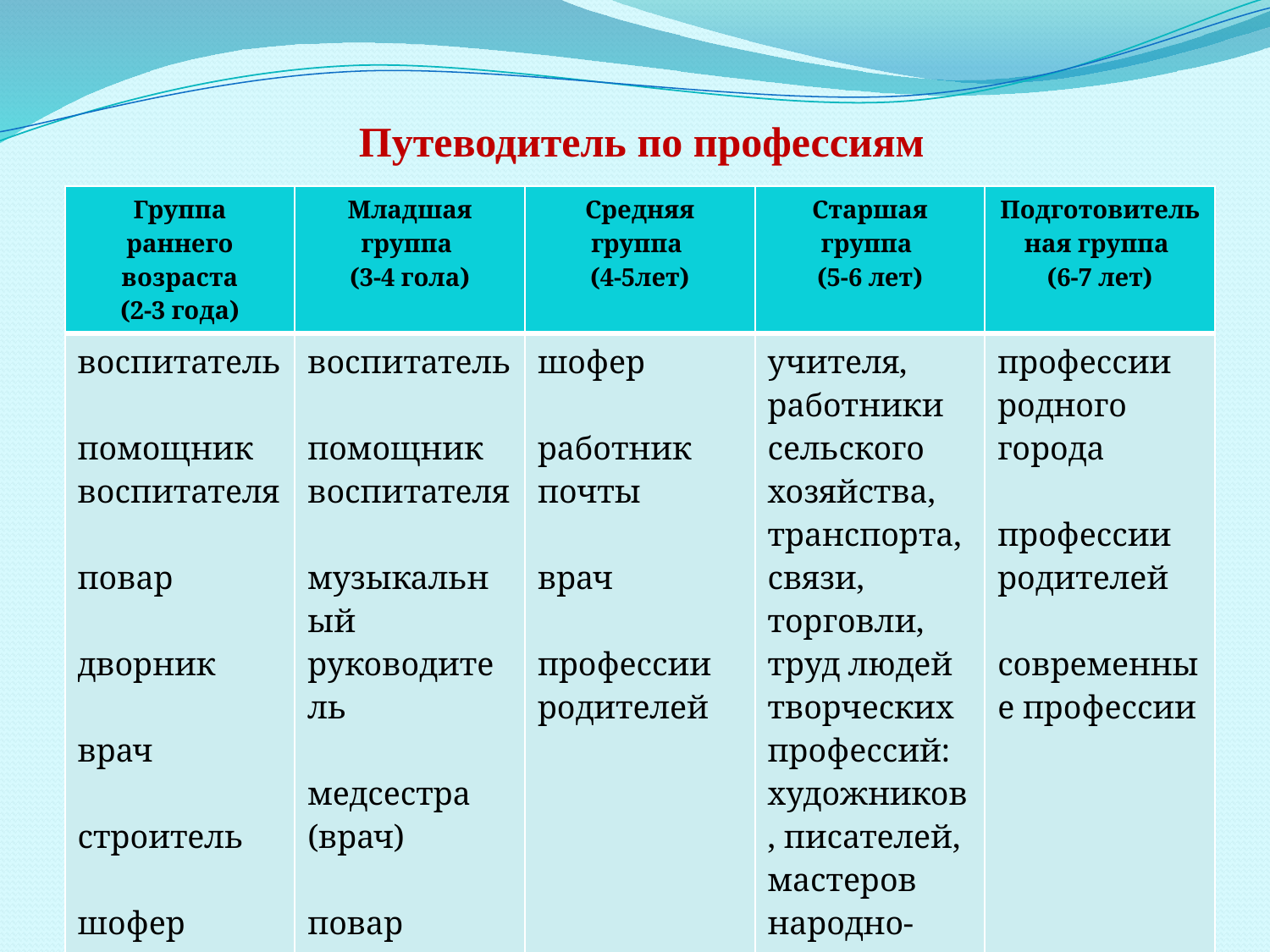

# Путеводитель по профессиям
| Группа раннего возраста (2-3 года) | Младшая группа (3-4 гола) | Средняя группа (4-5лет) | Старшая группа (5-6 лет) | Подготовительная группа (6-7 лет) |
| --- | --- | --- | --- | --- |
| воспитатель помощник воспитателя повар дворник врач строитель шофер | воспитатель помощник воспитателя музыкальный руководитель медсестра (врач) повар продавец | шофер работник почты врач профессии родителей | учителя, работники сельского хозяйства, транспорта, связи, торговли, труд людей творческих профессий: художников, писателей, мастеров народно-прикладного искусств | профессии родного города профессии родителей современные профессии |